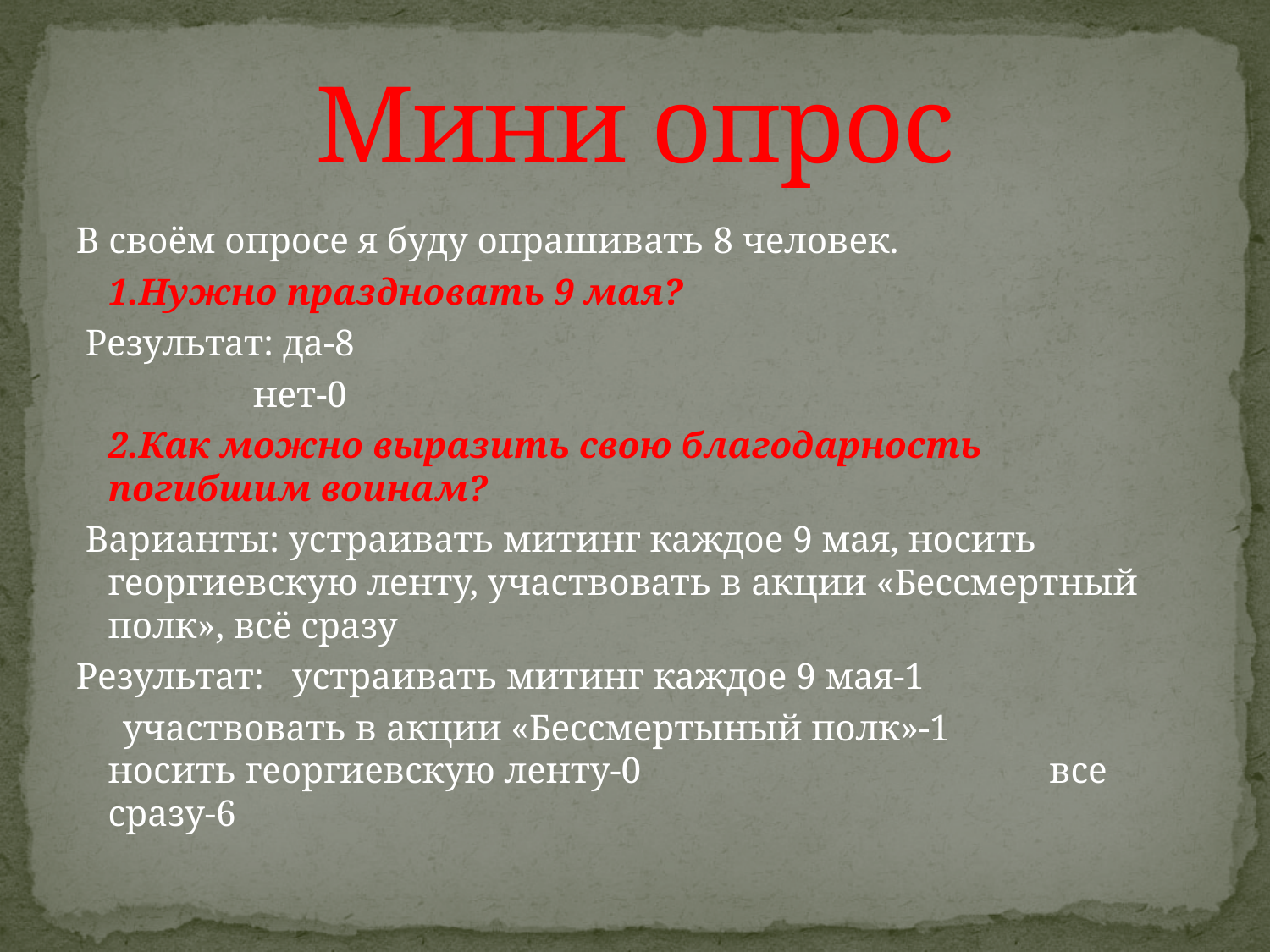

# Мини опрос
В своём опросе я буду опрашивать 8 человек.
	1.Нужно праздновать 9 мая?
 Результат: да-8
                   нет-0
	2.Как можно выразить свою благодарность погибшим воинам?
 Варианты: устраивать митинг каждое 9 мая, носить георгиевскую ленту, участвовать в акции «Бессмертный полк», всё сразу
Результат:   устраивать митинг каждое 9 мая-1
     участвовать в акции «Бессмертыный полк»-1              носить георгиевскую ленту-0                                            все сразу-6